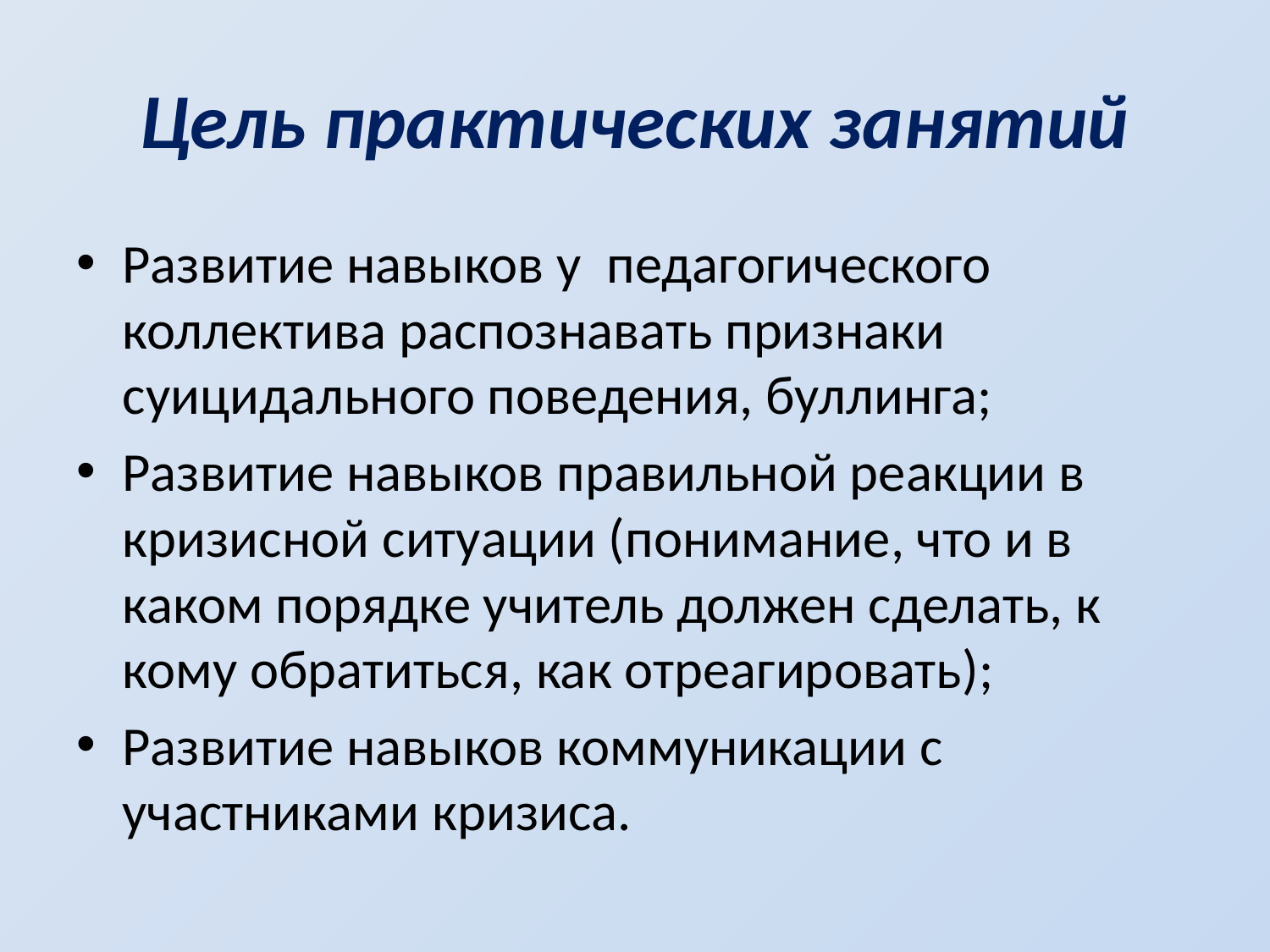

# Цель практических занятий
Развитие навыков у  педагогического коллектива распознавать признаки суицидального поведения, буллинга;
Развитие навыков правильной реакции в кризисной ситуации (понимание, что и в каком порядке учитель должен сделать, к кому обратиться, как отреагировать);
Развитие навыков коммуникации с участниками кризиса.